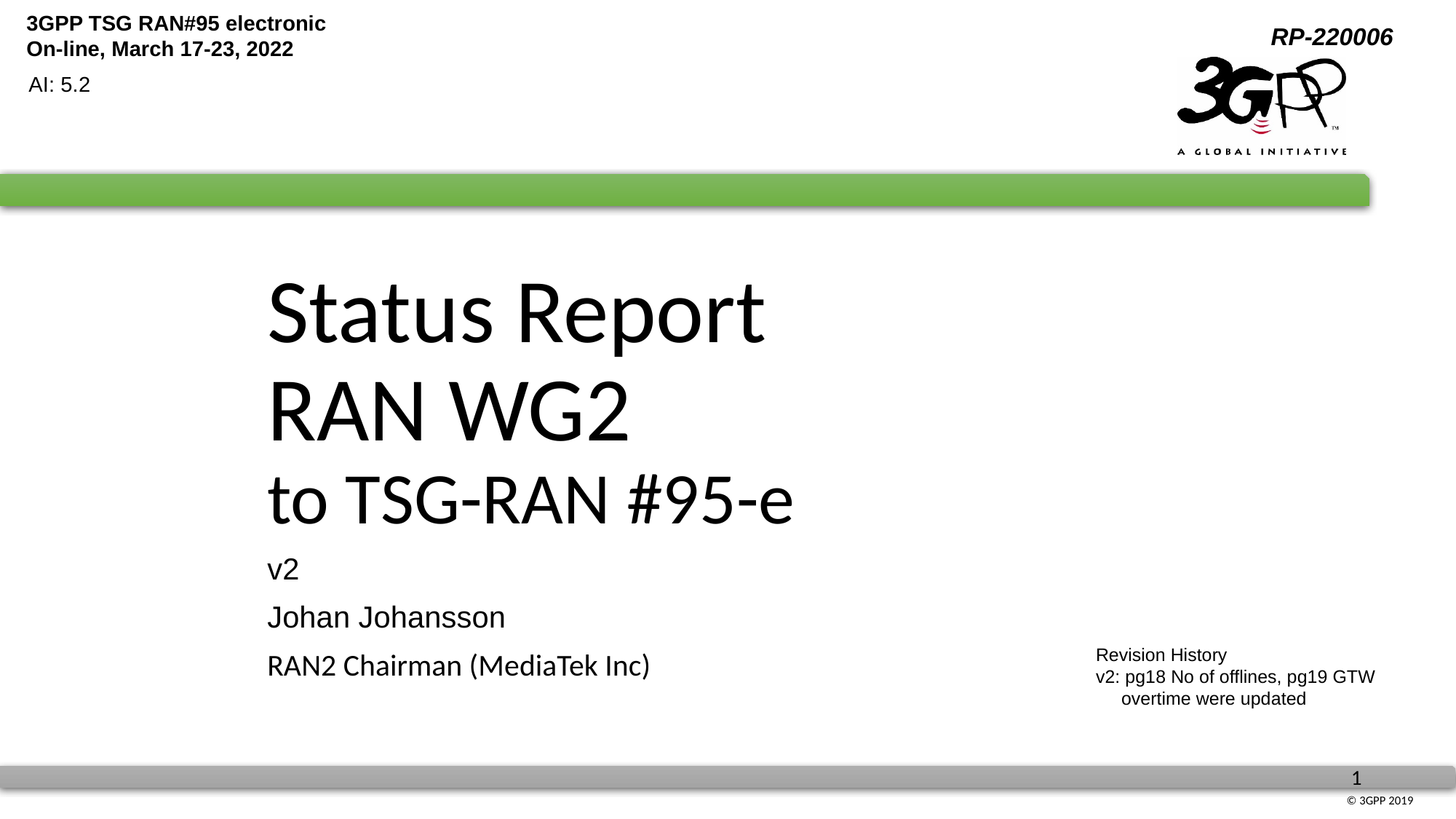

AI: 5.2
# Status Report RAN WG2 to TSG-RAN #95-e
v2
Johan Johansson
RAN2 Chairman (MediaTek Inc)

Revision History
v2: pg18 No of offlines, pg19 GTW
     overtime were updated